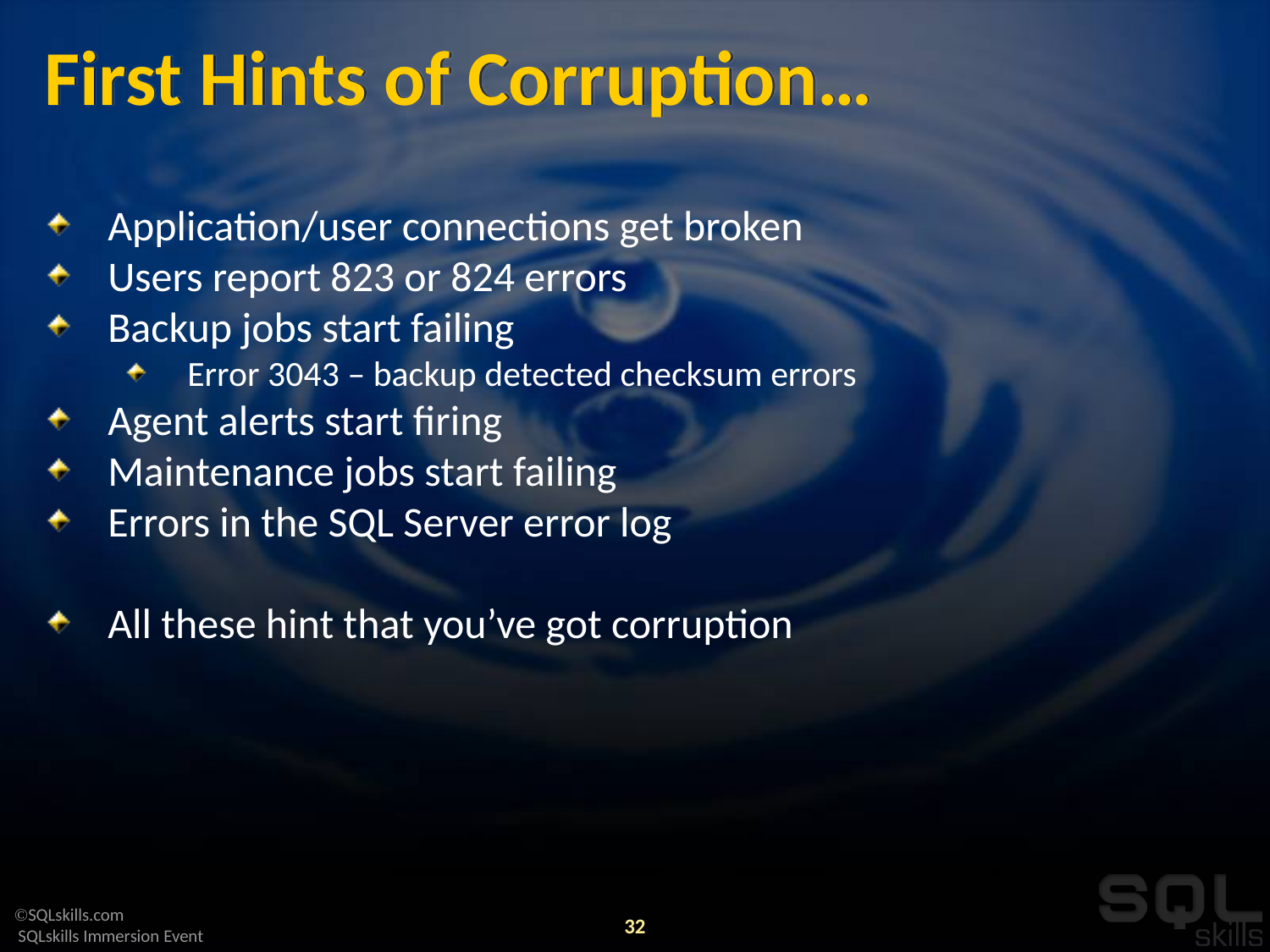

# First Hints of Corruption…
Application/user connections get broken
Users report 823 or 824 errors
Backup jobs start failing
Error 3043 – backup detected checksum errors
Agent alerts start firing
Maintenance jobs start failing
Errors in the SQL Server error log

All these hint that you’ve got corruption
32